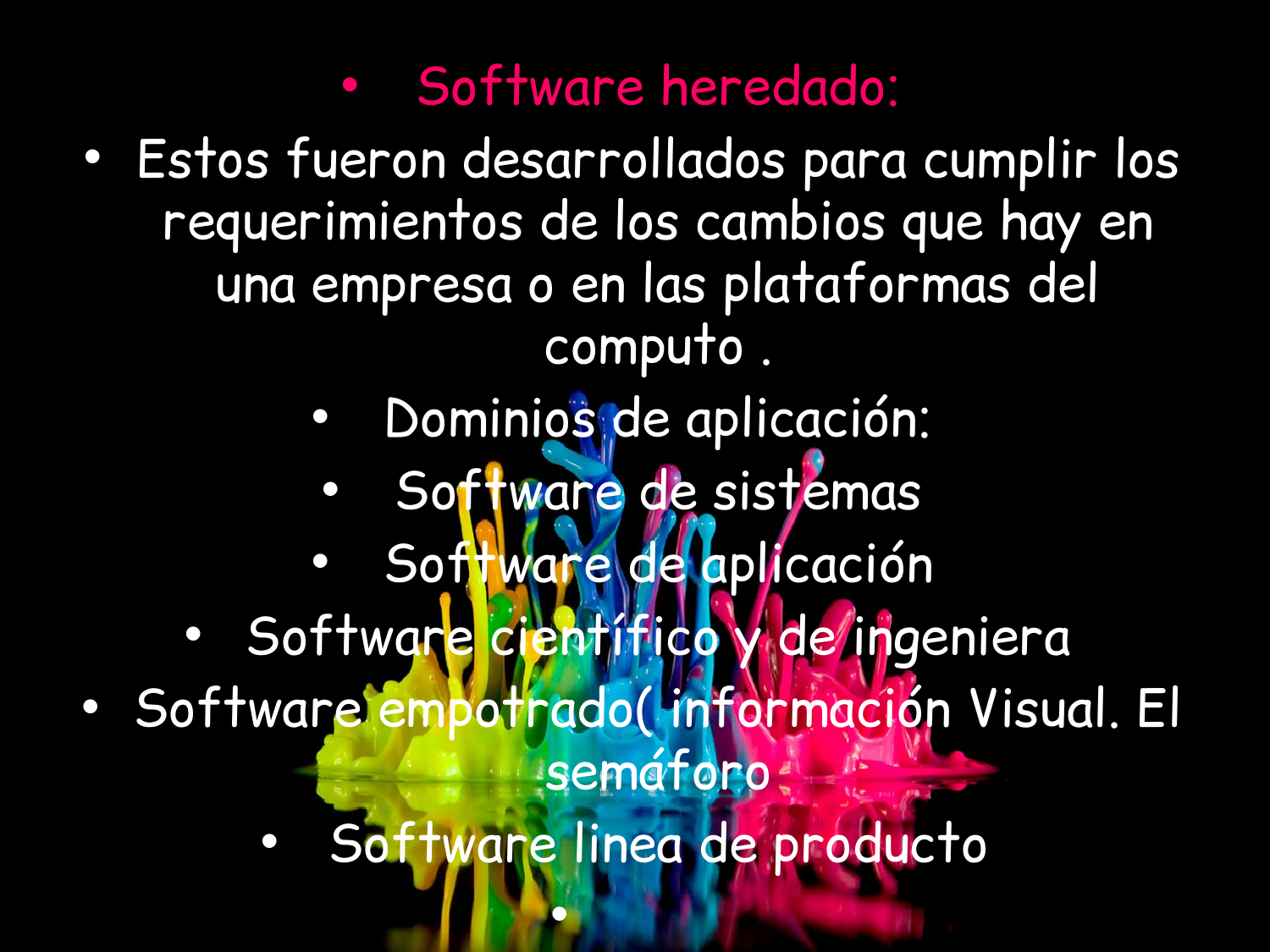

Software heredado:
Estos fueron desarrollados para cumplir los requerimientos de los cambios que hay en una empresa o en las plataformas del computo .
Dominios de aplicación:
Software de sistemas
Software de aplicación
Software científico y de ingeniera
Software empotrado( información Visual. El semáforo
Software linea de producto